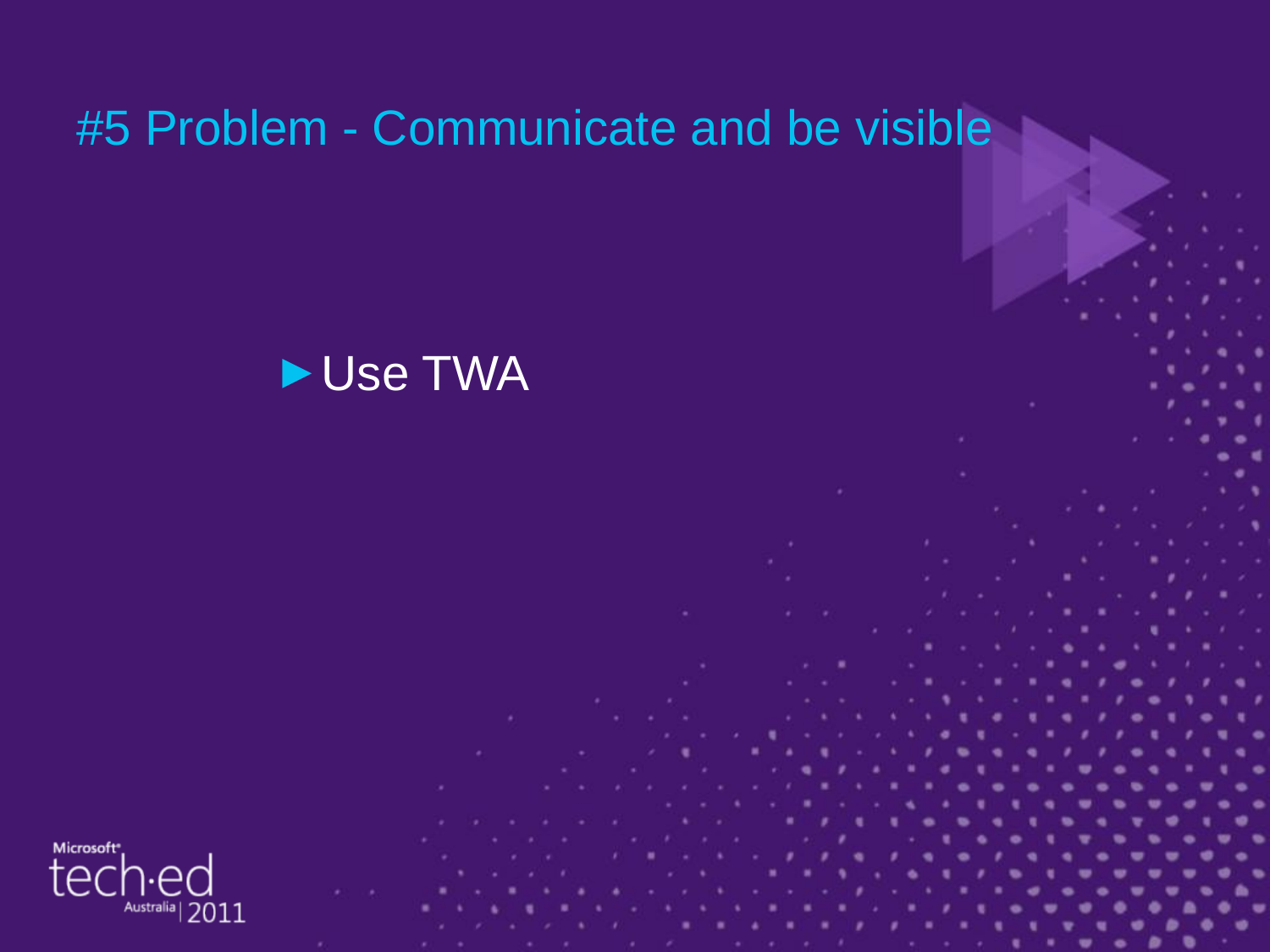

# #5 Problem - Communicate and be visible
Use TWA